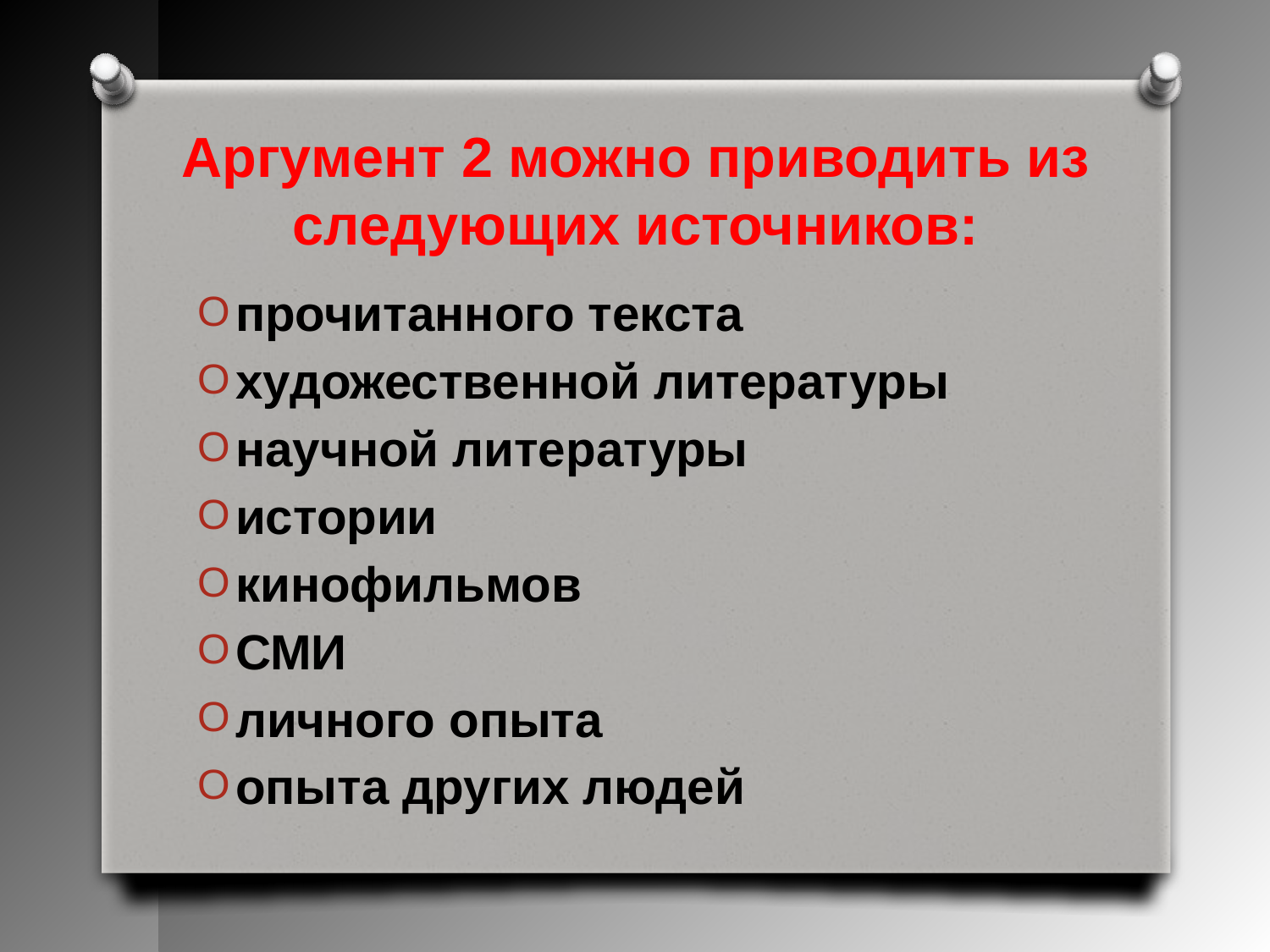

Аргумент 2 можно приводить из следующих источников:
прочитанного текста
художественной литературы
научной литературы
истории
кинофильмов
СМИ
личного опыта
опыта других людей